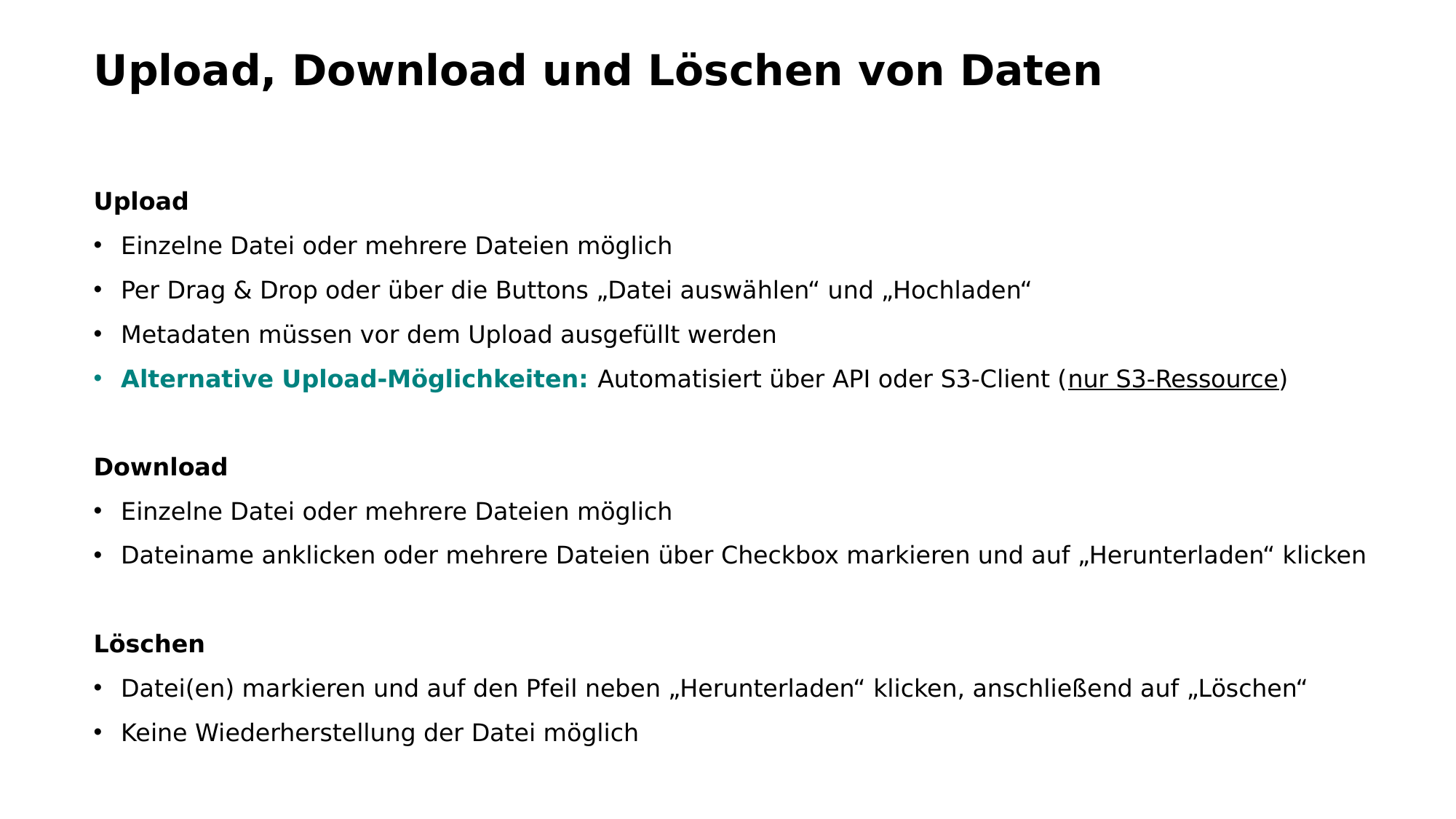

# Upload, Download und Löschen von Daten
Upload
Einzelne Datei oder mehrere Dateien möglich
Per Drag & Drop oder über die Buttons „Datei auswählen“ und „Hochladen“
Metadaten müssen vor dem Upload ausgefüllt werden
Alternative Upload-Möglichkeiten: Automatisiert über API oder S3-Client (nur S3-Ressource)

Download
Einzelne Datei oder mehrere Dateien möglich
Dateiname anklicken oder mehrere Dateien über Checkbox markieren und auf „Herunterladen“ klicken

Löschen
Datei(en) markieren und auf den Pfeil neben „Herunterladen“ klicken, anschließend auf „Löschen“
Keine Wiederherstellung der Datei möglich